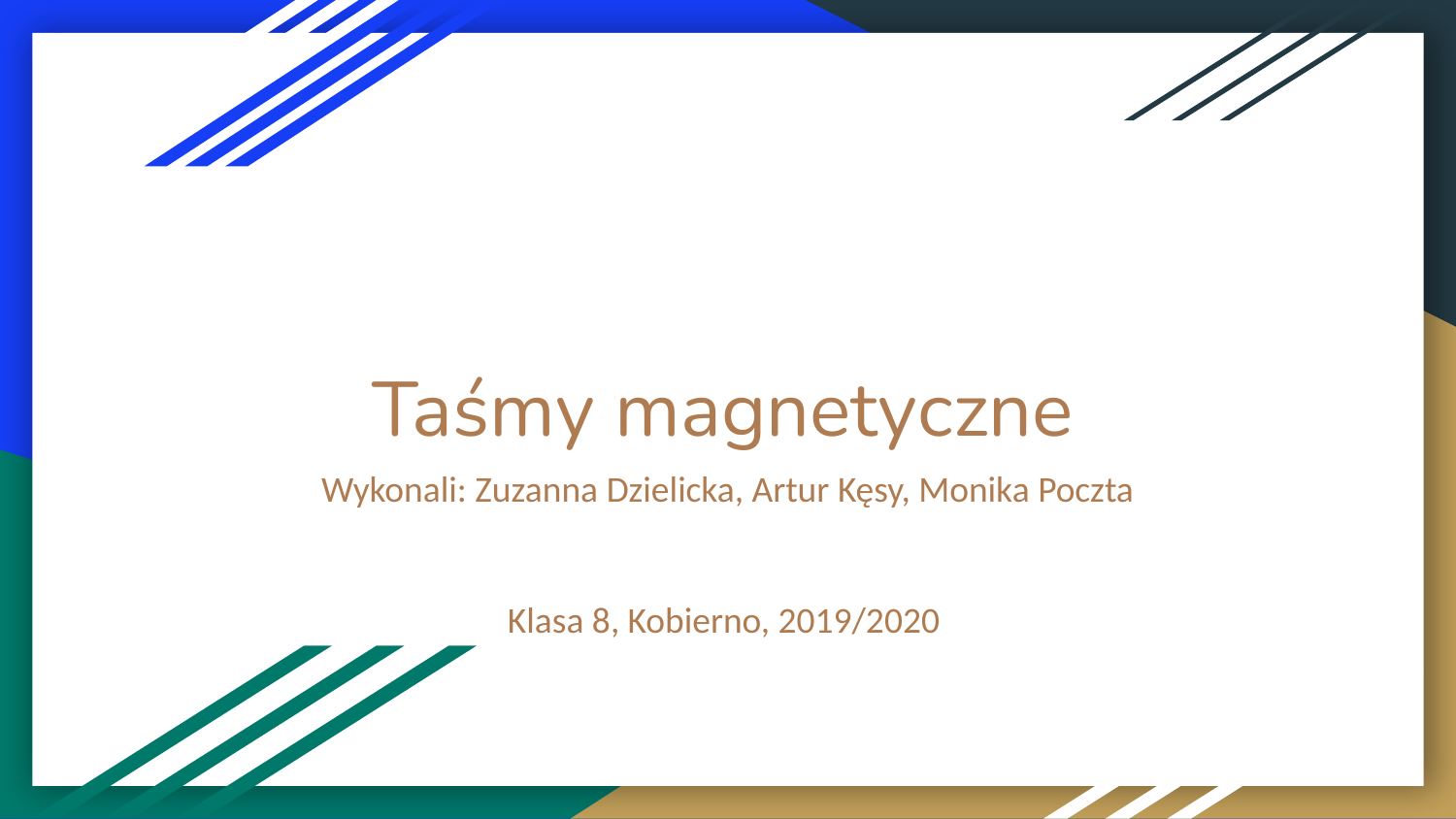

# Taśmy magnetyczne
Wykonali: Zuzanna Dzielicka, Artur Kęsy, Monika Poczta

Klasa 8, Kobierno, 2019/2020